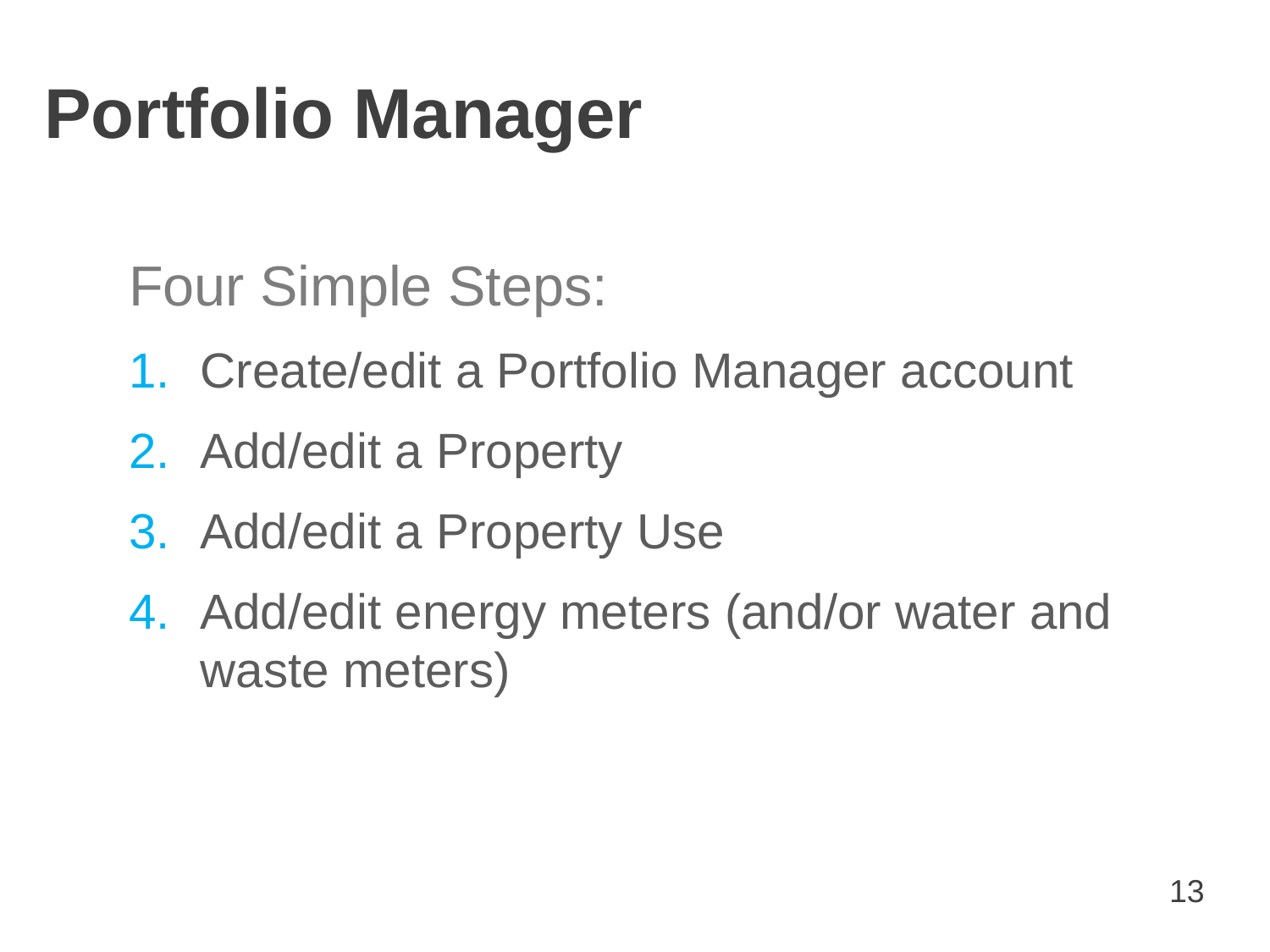

Portfolio Manager
Four Simple Steps:
Create/edit a Portfolio Manager account
Add/edit a Property
Add/edit a Property Use
Add/edit energy meters (and/or water and waste meters)